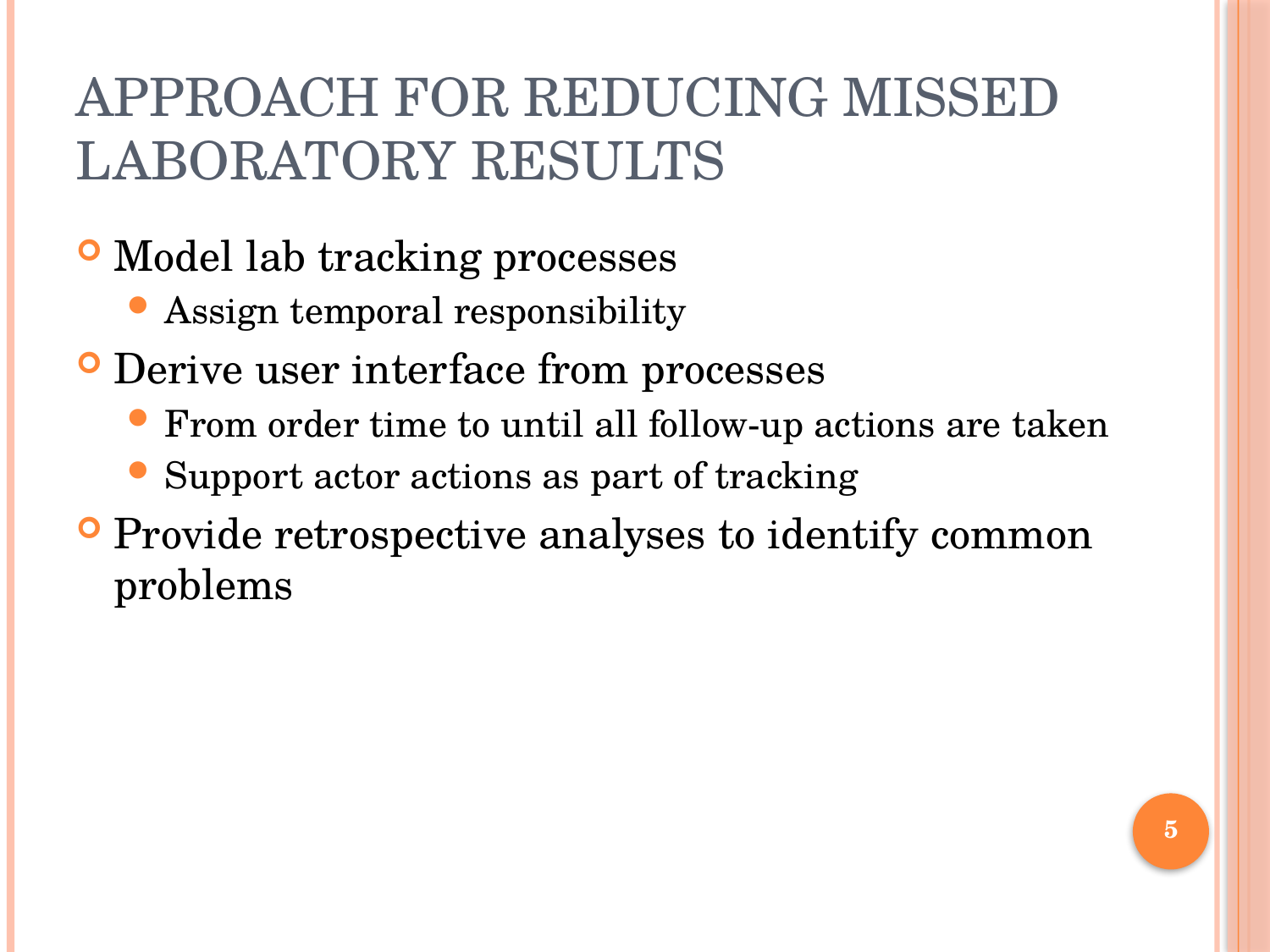

# Approach for Reducing Missed Laboratory Results
Model lab tracking processes
Assign temporal responsibility
Derive user interface from processes
From order time to until all follow-up actions are taken
Support actor actions as part of tracking
Provide retrospective analyses to identify common problems
5